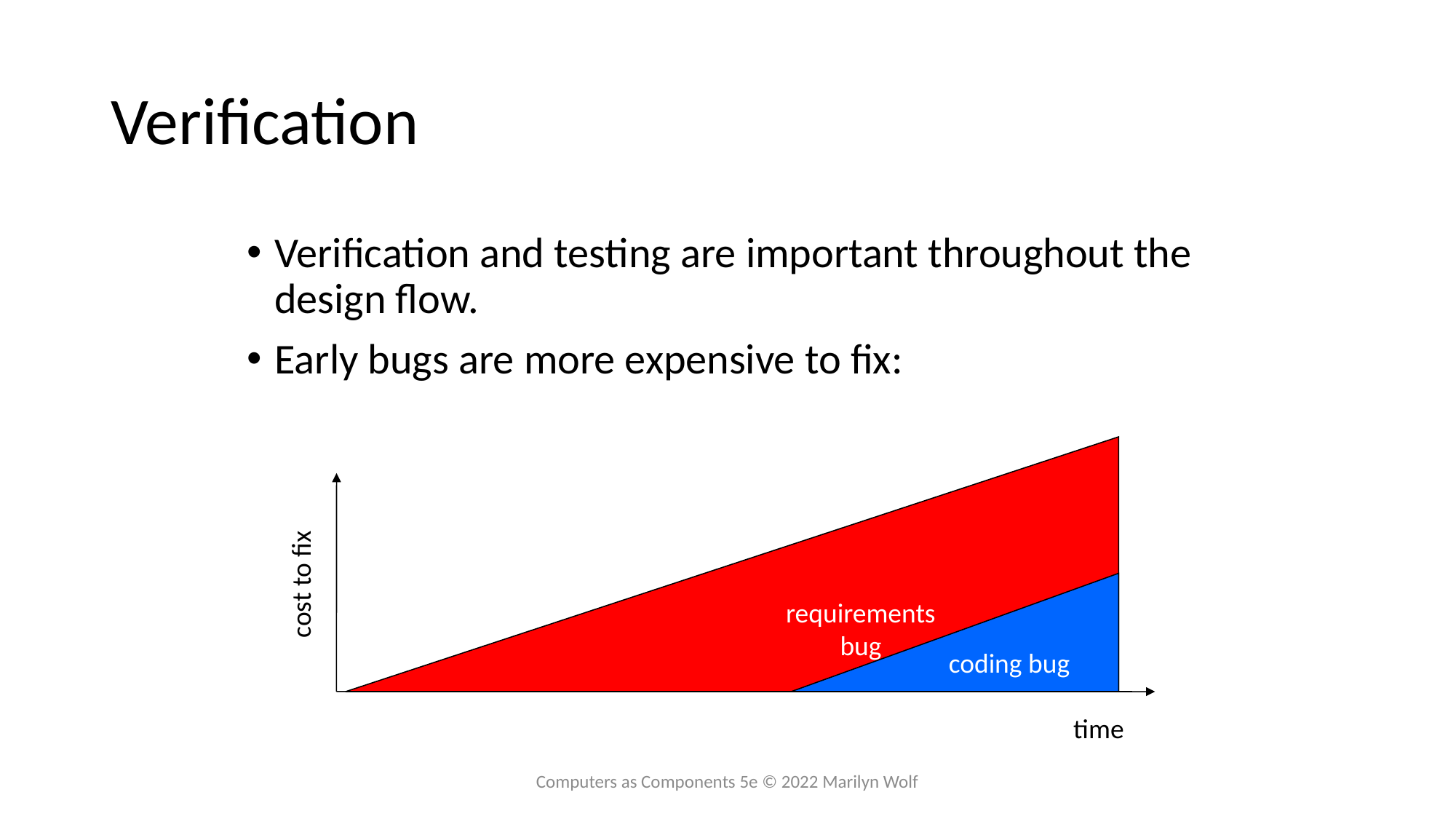

# Verification
Verification and testing are important throughout the design flow.
Early bugs are more expensive to fix:
requirements
bug

cost to fix
coding bug

time
Computers as Components 5e © 2022 Marilyn Wolf